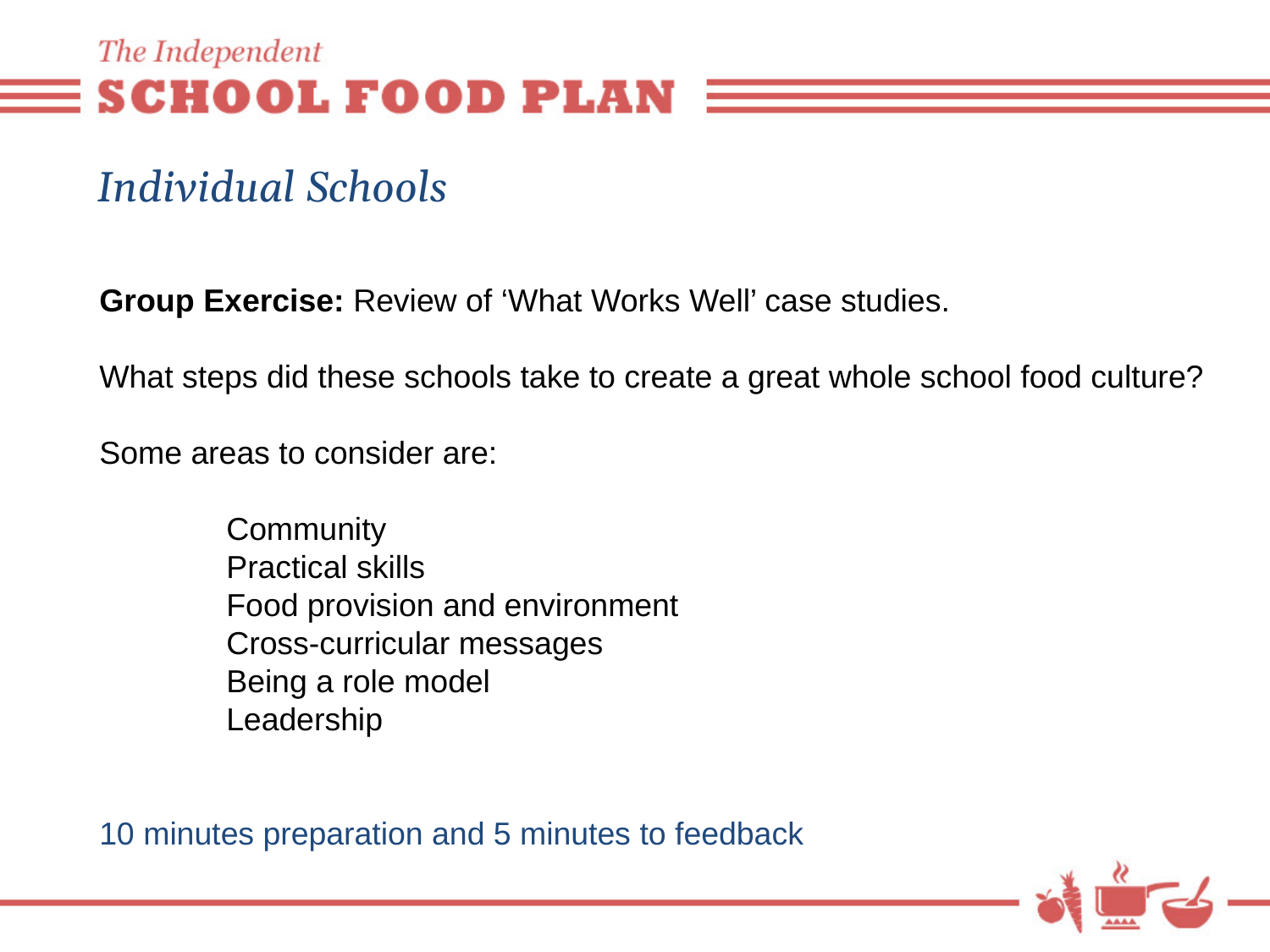

# Individual Schools
Group Exercise: Review of ‘What Works Well’ case studies.

What steps did these schools take to create a great whole school food culture?

Some areas to consider are:

	Community
	Practical skills
	Food provision and environment
	Cross-curricular messages
	Being a role model
	Leadership

10 minutes preparation and 5 minutes to feedback